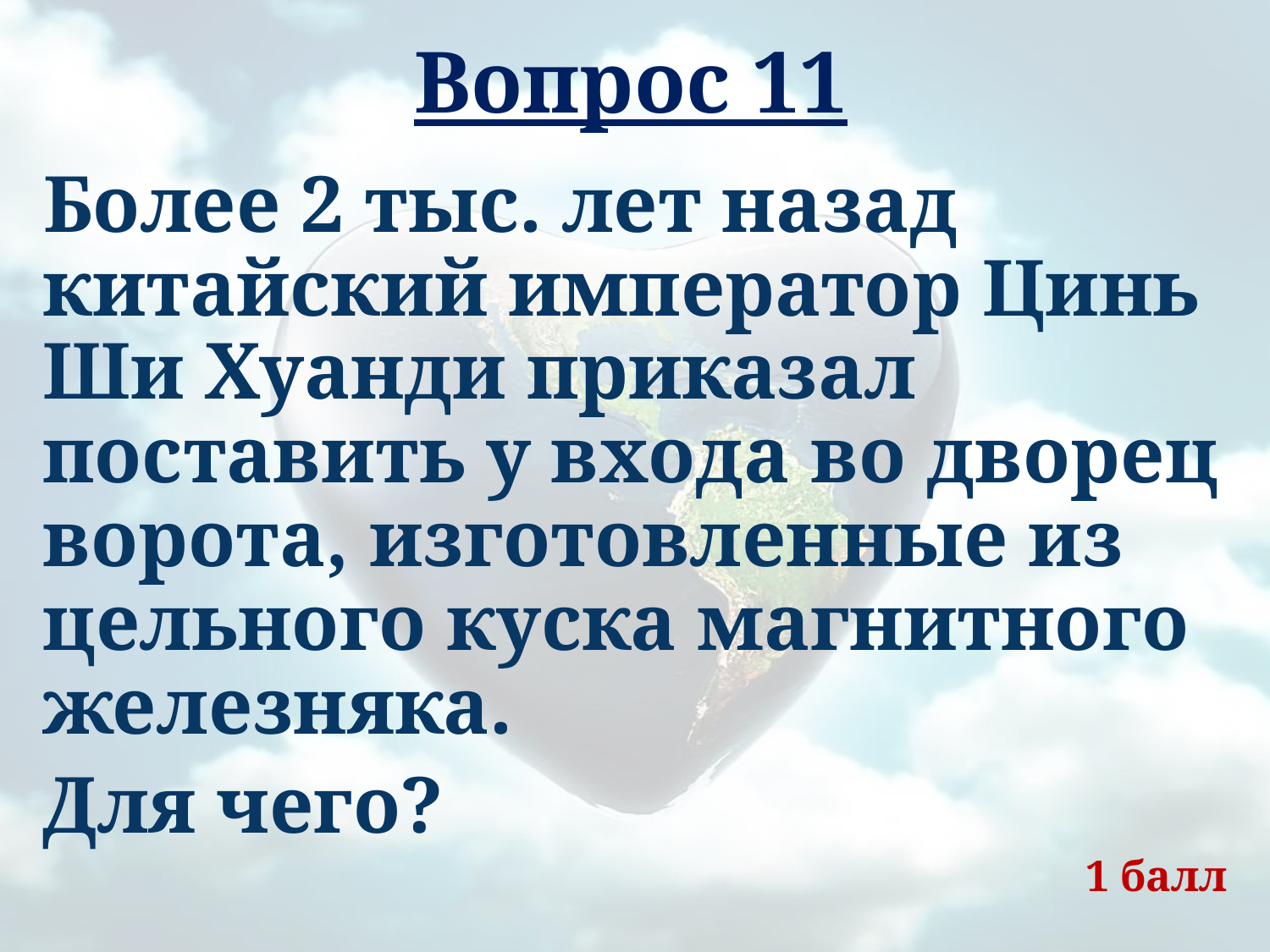

# Вопрос 11
Более 2 тыс. лет назад китайский император Цинь Ши Хуанди приказал поставить у входа во дворец ворота, изготовленные из цельного куска магнитного железняка.
Для чего?
1 балл